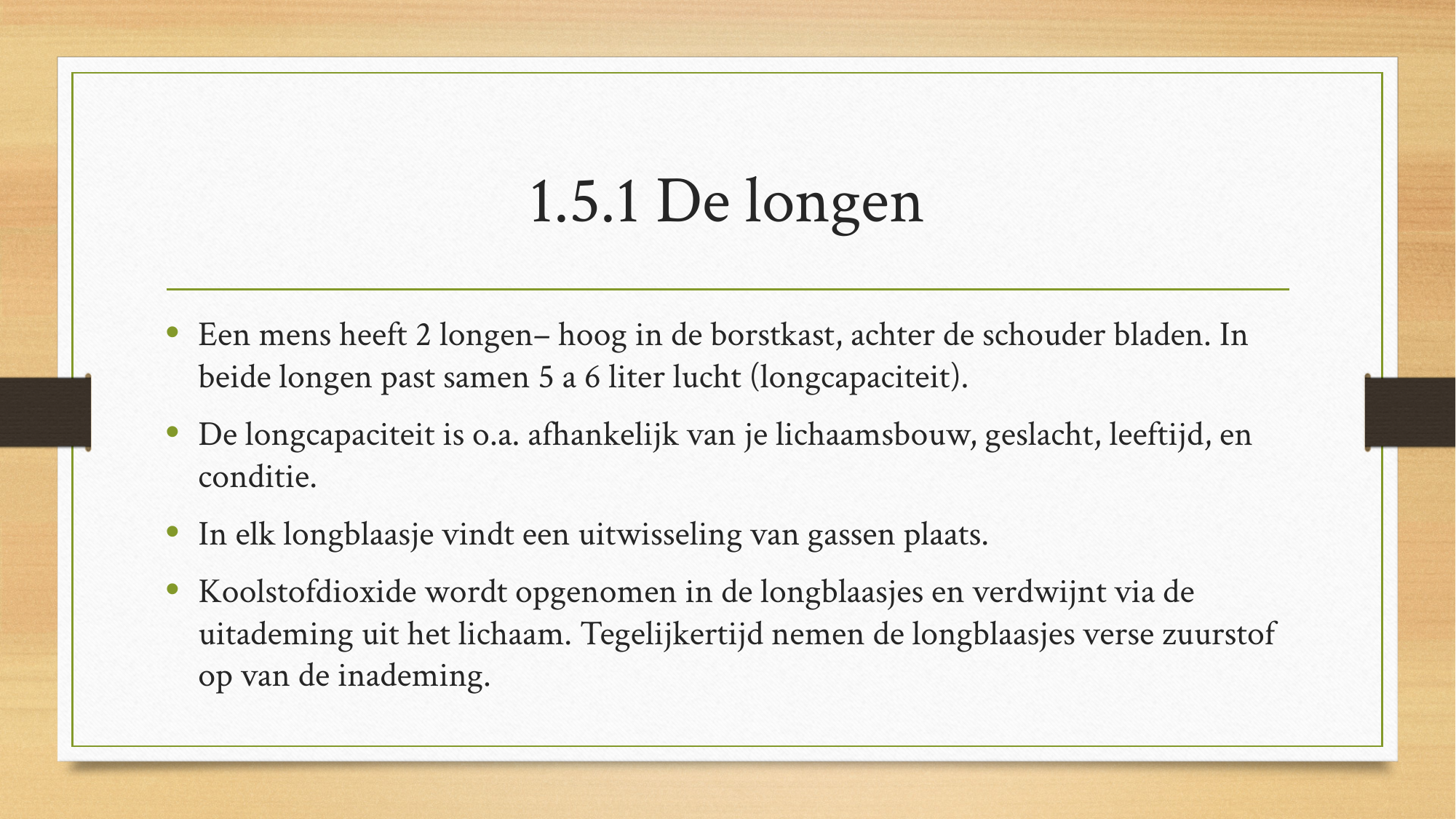

# 1.5.1 De longen
Een mens heeft 2 longen– hoog in de borstkast, achter de schouder bladen. In beide longen past samen 5 a 6 liter lucht (longcapaciteit).
De longcapaciteit is o.a. afhankelijk van je lichaamsbouw, geslacht, leeftijd, en conditie.
In elk longblaasje vindt een uitwisseling van gassen plaats.
Koolstofdioxide wordt opgenomen in de longblaasjes en verdwijnt via de uitademing uit het lichaam. Tegelijkertijd nemen de longblaasjes verse zuurstof op van de inademing.